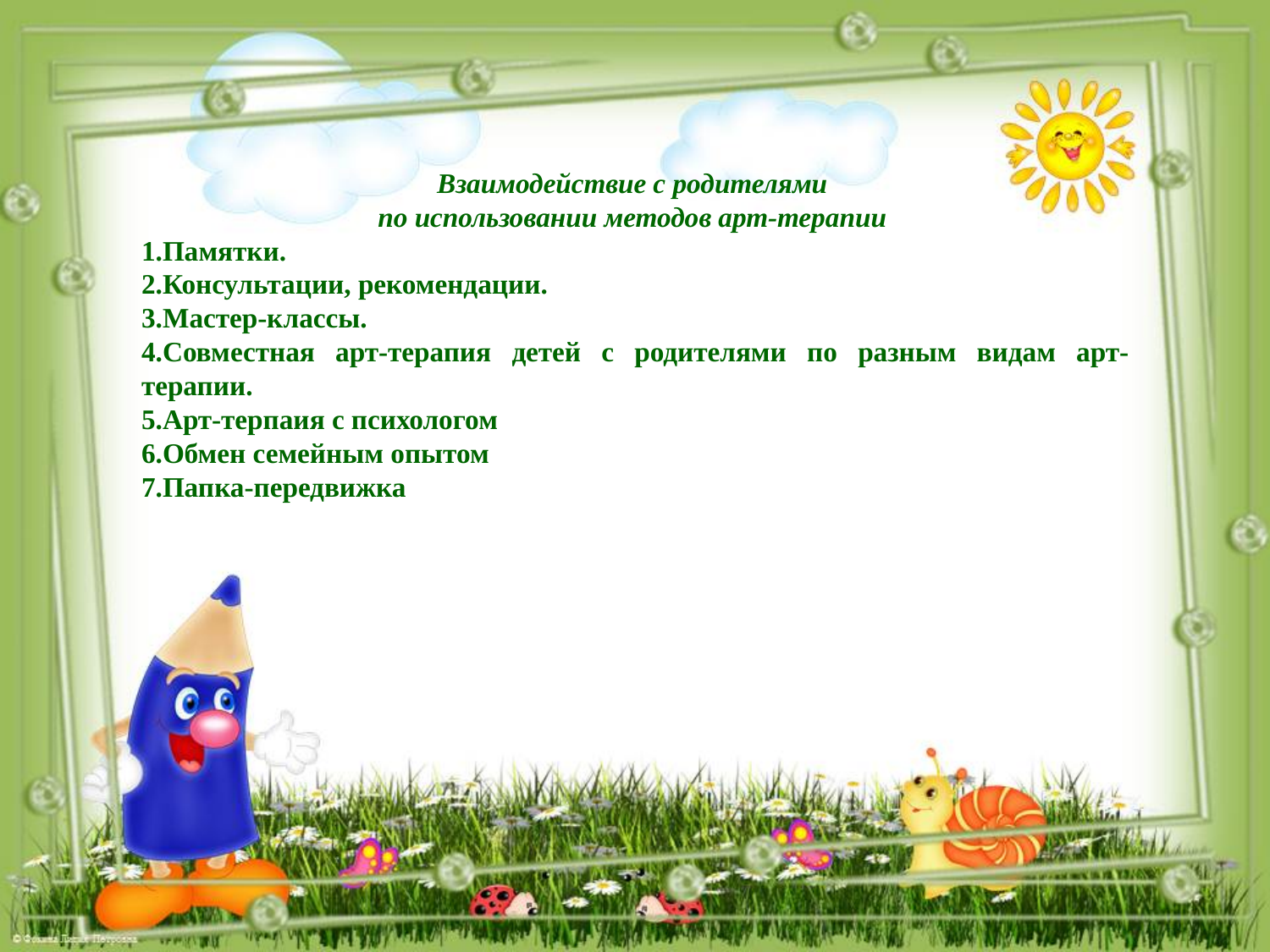

Взаимодействие с родителями
по использовании методов арт-терапии
Памятки.
Консультации, рекомендации.
Мастер-классы.
Совместная арт-терапия детей с родителями по разным видам арт-терапии.
Арт-терпаия с психологом
Обмен семейным опытом
Папка-передвижка